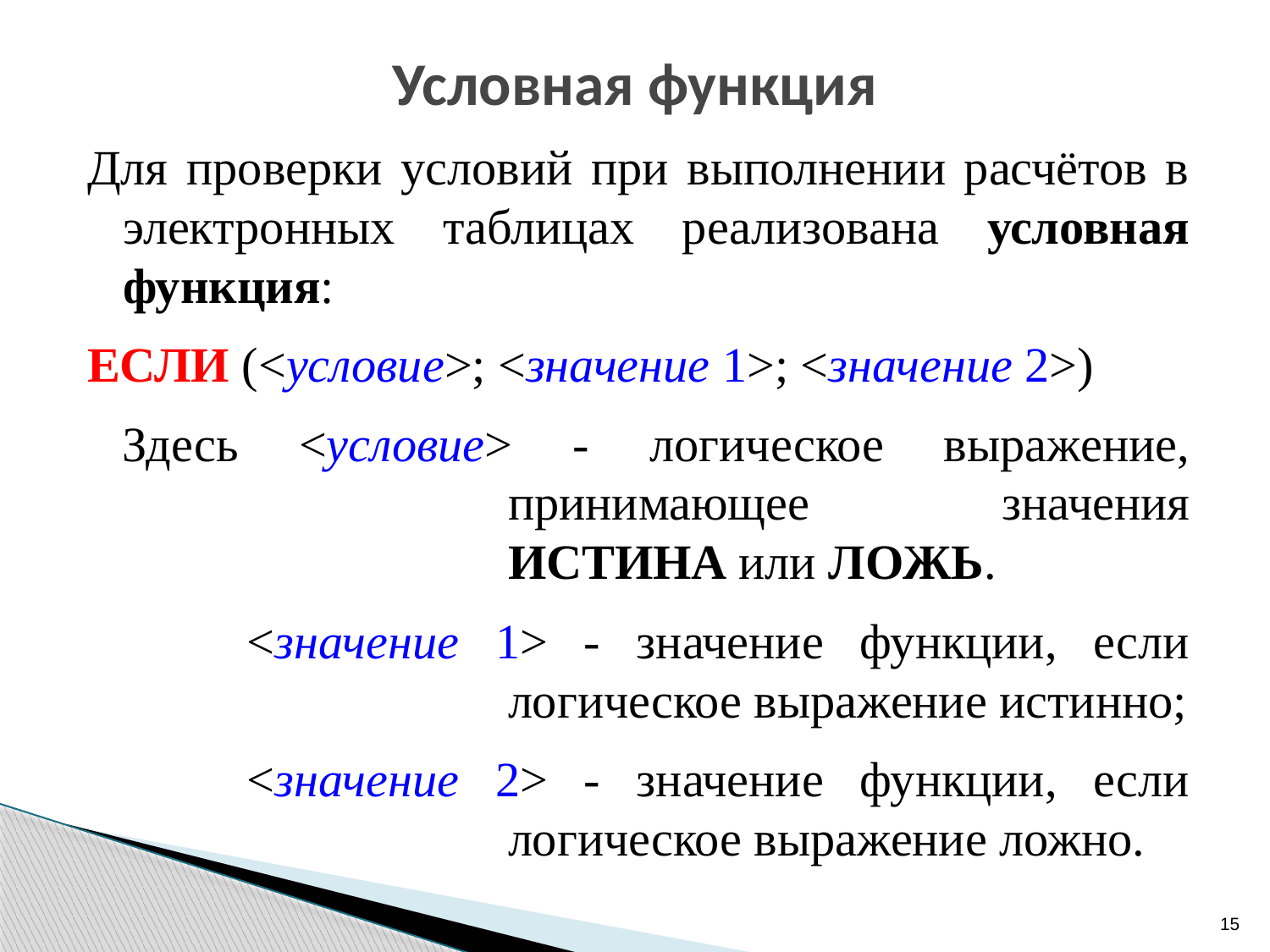

# Условная функция
Для проверки условий при выполнении расчётов в электронных таблицах реализована условная функция:
ЕСЛИ (<условие>; <значение 1>; <значение 2>)
Здесь <условие> - логическое выражение, принимающее значения ИСТИНА или ЛОЖЬ.
<значение 1> - значение функции, если логическое выражение истинно;
<значение 2> - значение функции, если логическое выражение ложно.

15